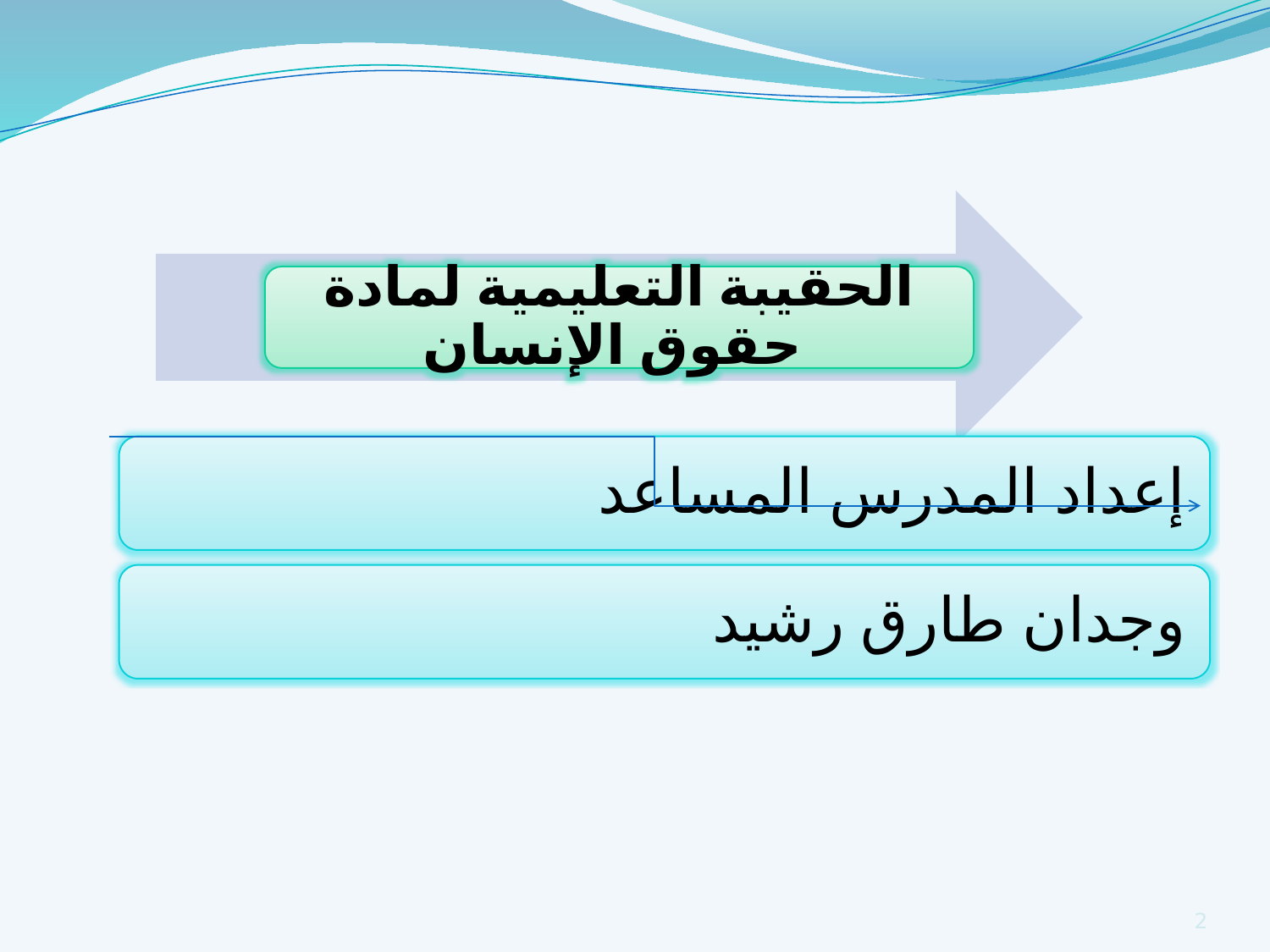

الحقيبة التعليمية لمادة حقوق الإنسان
إعداد المدرس المساعد
وجدان طارق رشيد

2